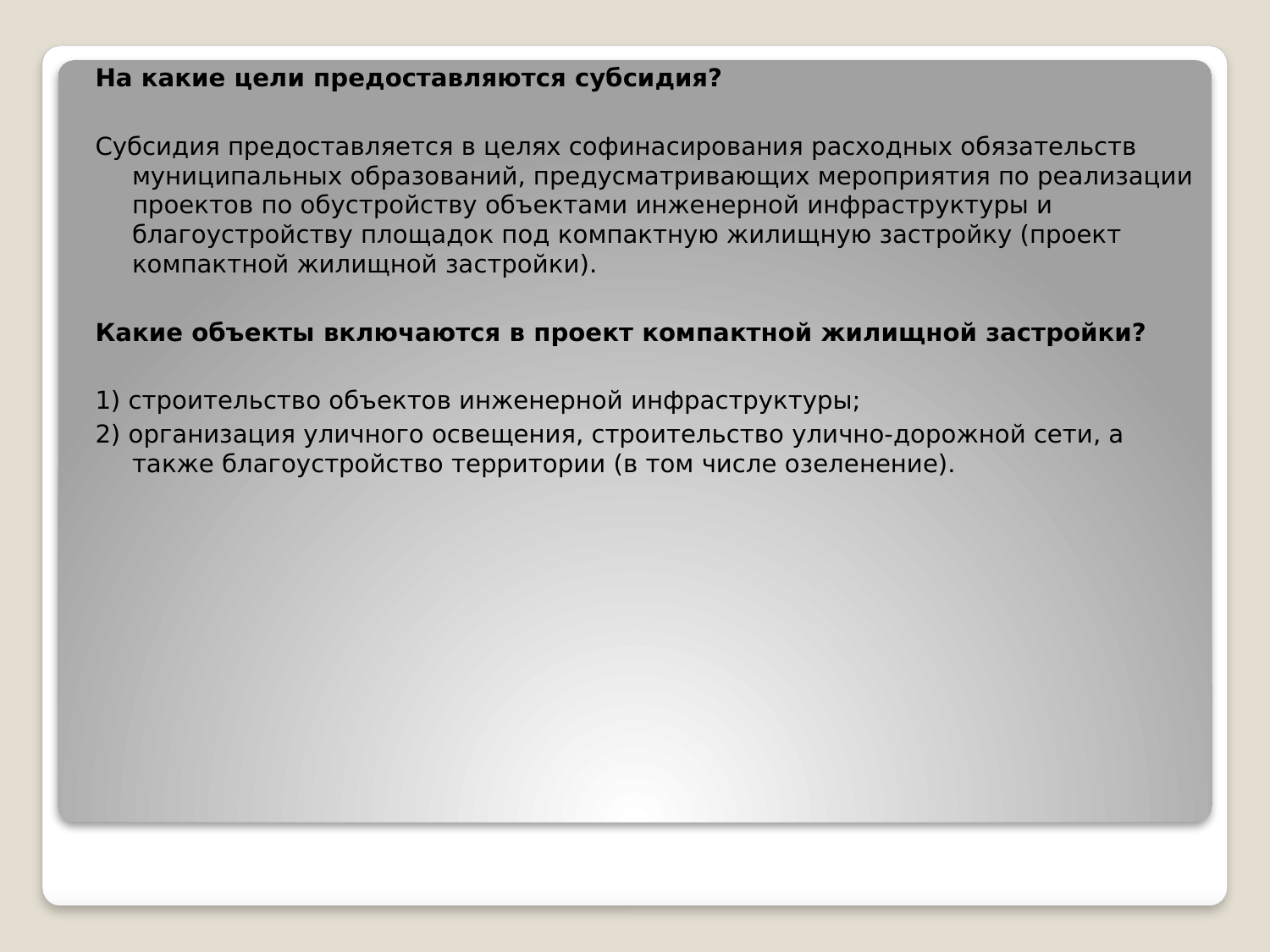

На какие цели предоставляются субсидия?

Субсидия предоставляется в целях софинасирования расходных обязательств муниципальных образований, предусматривающих мероприятия по реализации проектов по обустройству объектами инженерной инфраструктуры и благоустройству площадок под компактную жилищную застройку (проект компактной жилищной застройки).

Какие объекты включаются в проект компактной жилищной застройки?

1) строительство объектов инженерной инфраструктуры;
2) организация уличного освещения, строительство улично-дорожной сети, а также благоустройство территории (в том числе озеленение).